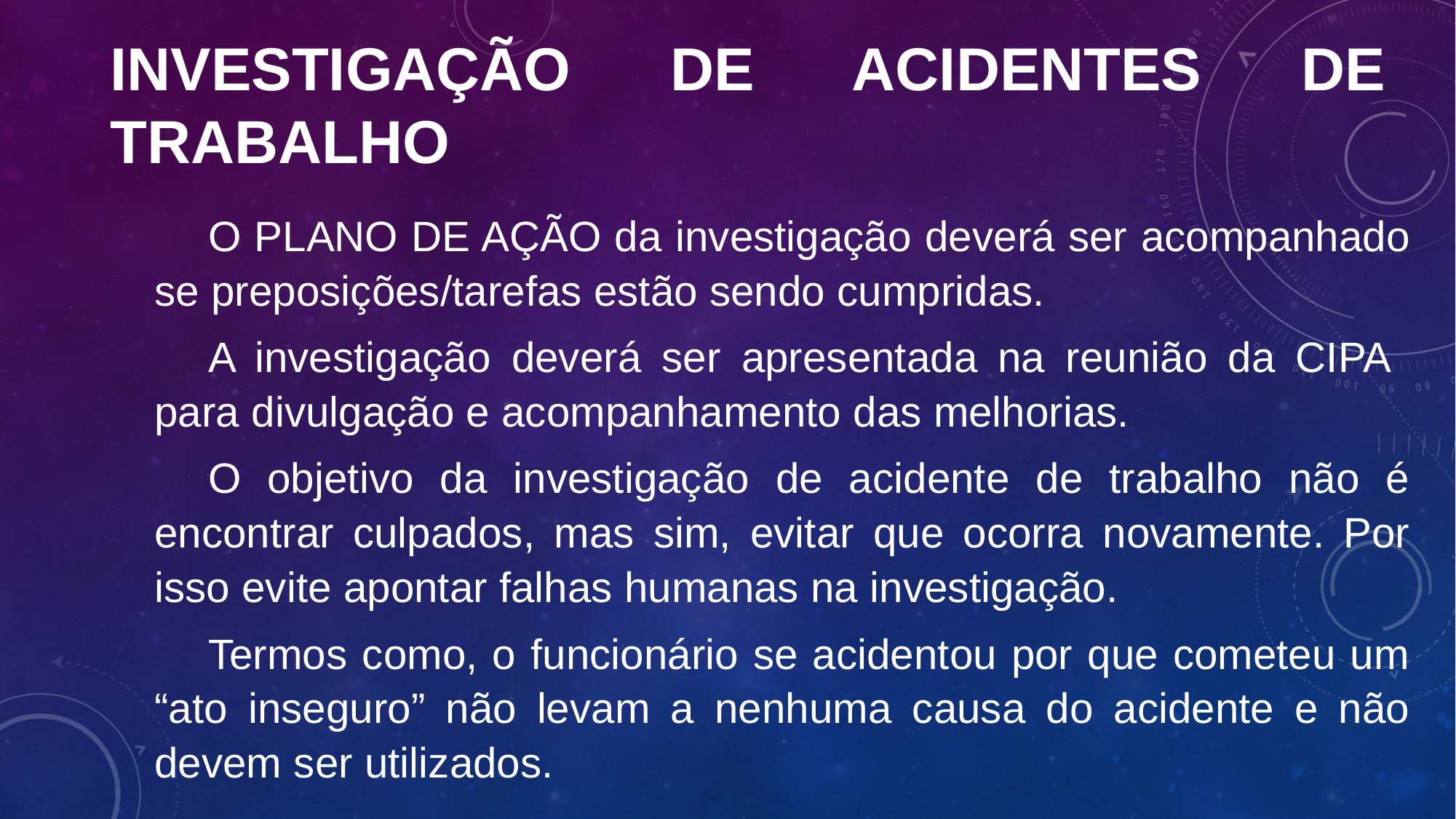

INVESTIGAÇÃO DE ACIDENTES DE TRABALHO
O PLANO DE AÇÃO da investigação deverá ser acompanhado se preposições/tarefas estão sendo cumpridas.
A investigação deverá ser apresentada na reunião da CIPA  para divulgação e acompanhamento das melhorias.
O objetivo da investigação de acidente de trabalho não é encontrar culpados, mas sim, evitar que ocorra novamente. Por isso evite apontar falhas humanas na investigação.
Termos como, o funcionário se acidentou por que cometeu um “ato inseguro” não levam a nenhuma causa do acidente e não devem ser utilizados.